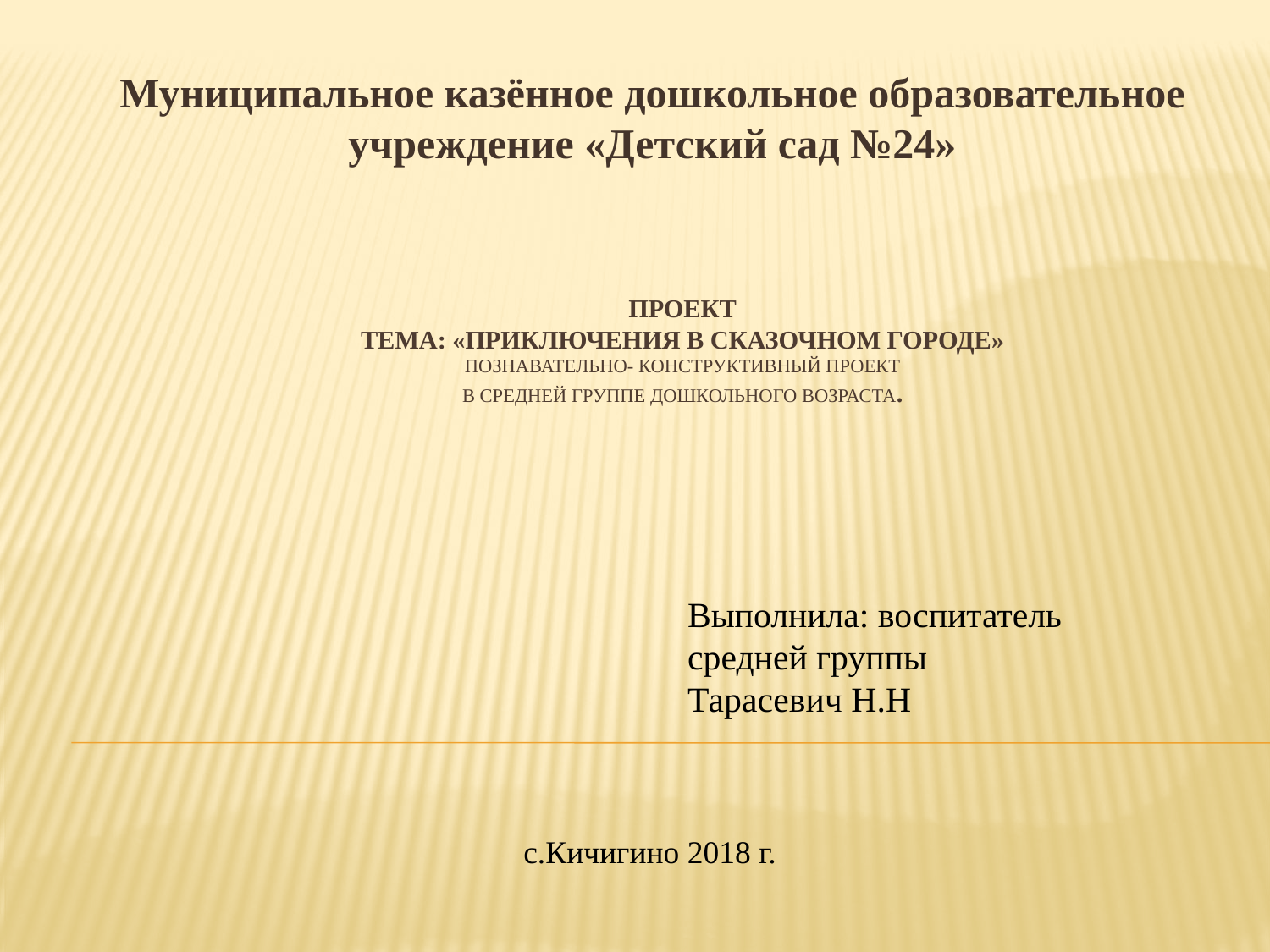

Муниципальное казённое дошкольное образовательное учреждение «Детский сад №24»
# ПРОЕКТ Тема: «Приключения в сказочном городе» ПОЗНАВАТЕЛЬНО- КОНСТРУКТИВНЫЙ ПРОЕКТ В СРЕДНЕЙ ГРУППЕ ДОШКОЛЬНОГО ВОЗРАСТА.
Выполнила: воспитатель средней группы
Тарасевич Н.Н
с.Кичигино 2018 г.